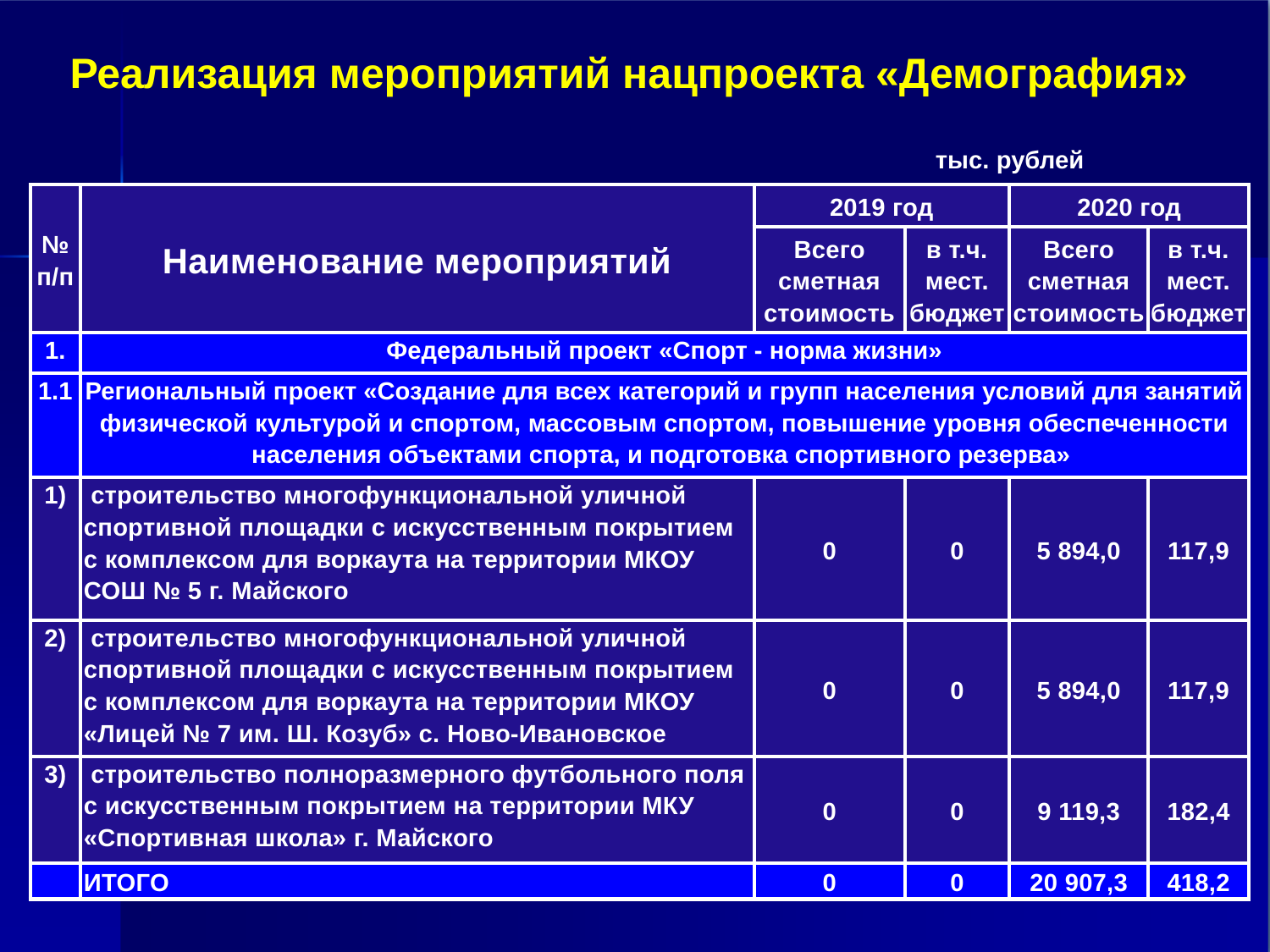

Реализация мероприятий нацпроекта «Демография»
тыс. рублей
| № п/п | Наименование мероприятий | 2019 год |  | 2020 год |  |
| --- | --- | --- | --- | --- | --- |
|  |  | Всего сметная стоимость | в т.ч. мест. бюджет | Всего сметная стоимость | в т.ч. мест. бюджет |
| 1. | Федеральный проект «Спорт - норма жизни» |  |  |  |  |
| 1.1 | Региональный проект «Создание для всех категорий и групп населения условий для занятий физической культурой и спортом, массовым спортом, повышение уровня обеспеченности населения объектами спорта, и подготовка спортивного резерва» |  |  |  |  |
| 1) | строительство многофункциональной уличной спортивной площадки с искусственным покрытием с комплексом для воркаута на территории МКОУ СОШ № 5 г. Майского | 0 | 0 | 5 894,0 | 117,9 |
| 2) | строительство многофункциональной уличной спортивной площадки с искусственным покрытием с комплексом для воркаута на территории МКОУ «Лицей № 7 им. Ш. Козуб» с. Ново-Ивановское | 0 | 0 | 5 894,0 | 117,9 |
| 3) | строительство полноразмерного футбольного поля с искусственным покрытием на территории МКУ «Спортивная школа» г. Майского | 0 | 0 | 9 119,3 | 182,4 |
|  | ИТОГО | 0 | 0 | 20 907,3 | 418,2 |